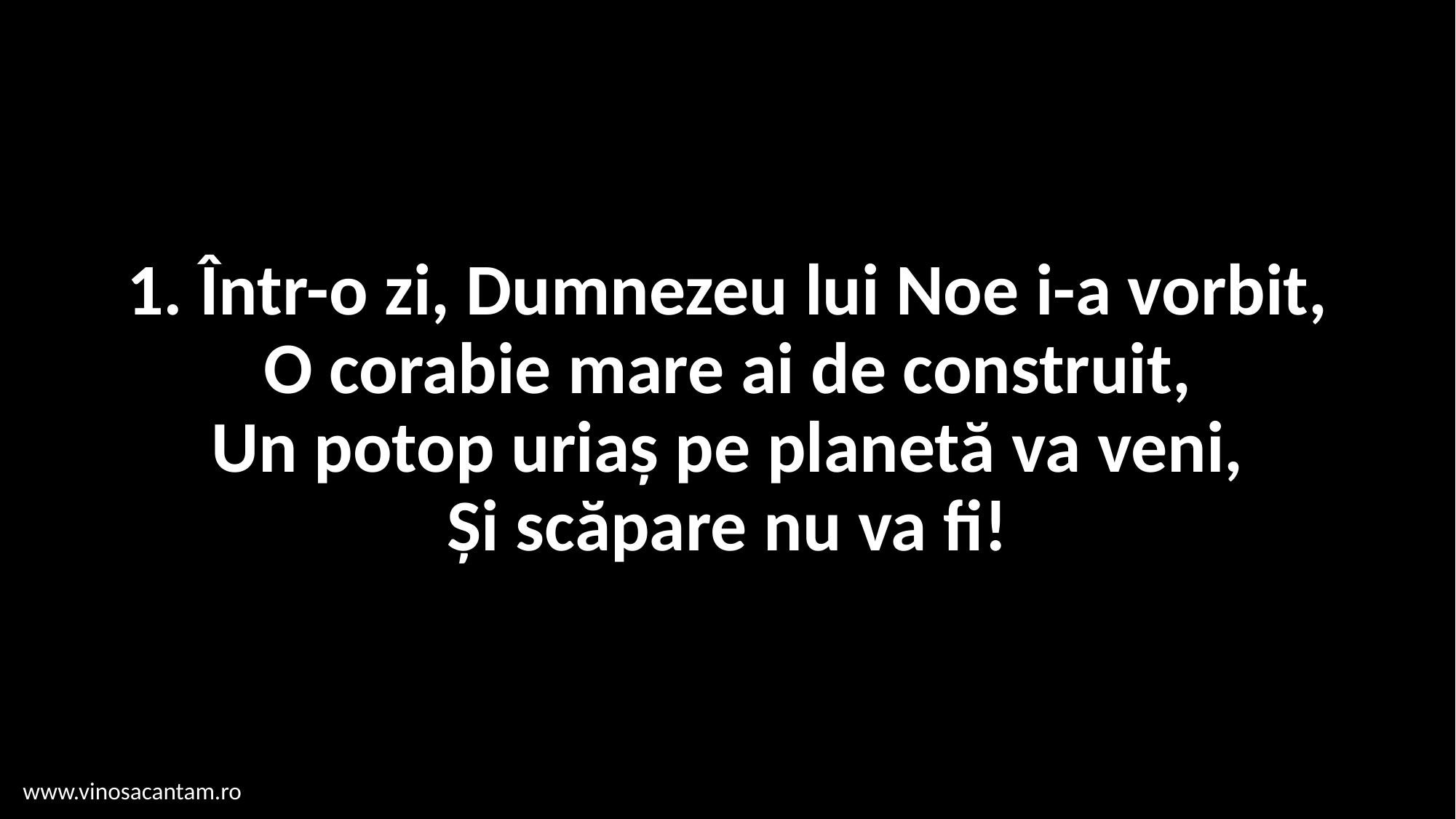

# 1. Într-o zi, Dumnezeu lui Noe i-a vorbit, O corabie mare ai de construit, Un potop uriaș pe planetă va veni, Și scăpare nu va fi!
www.vinosacantam.ro